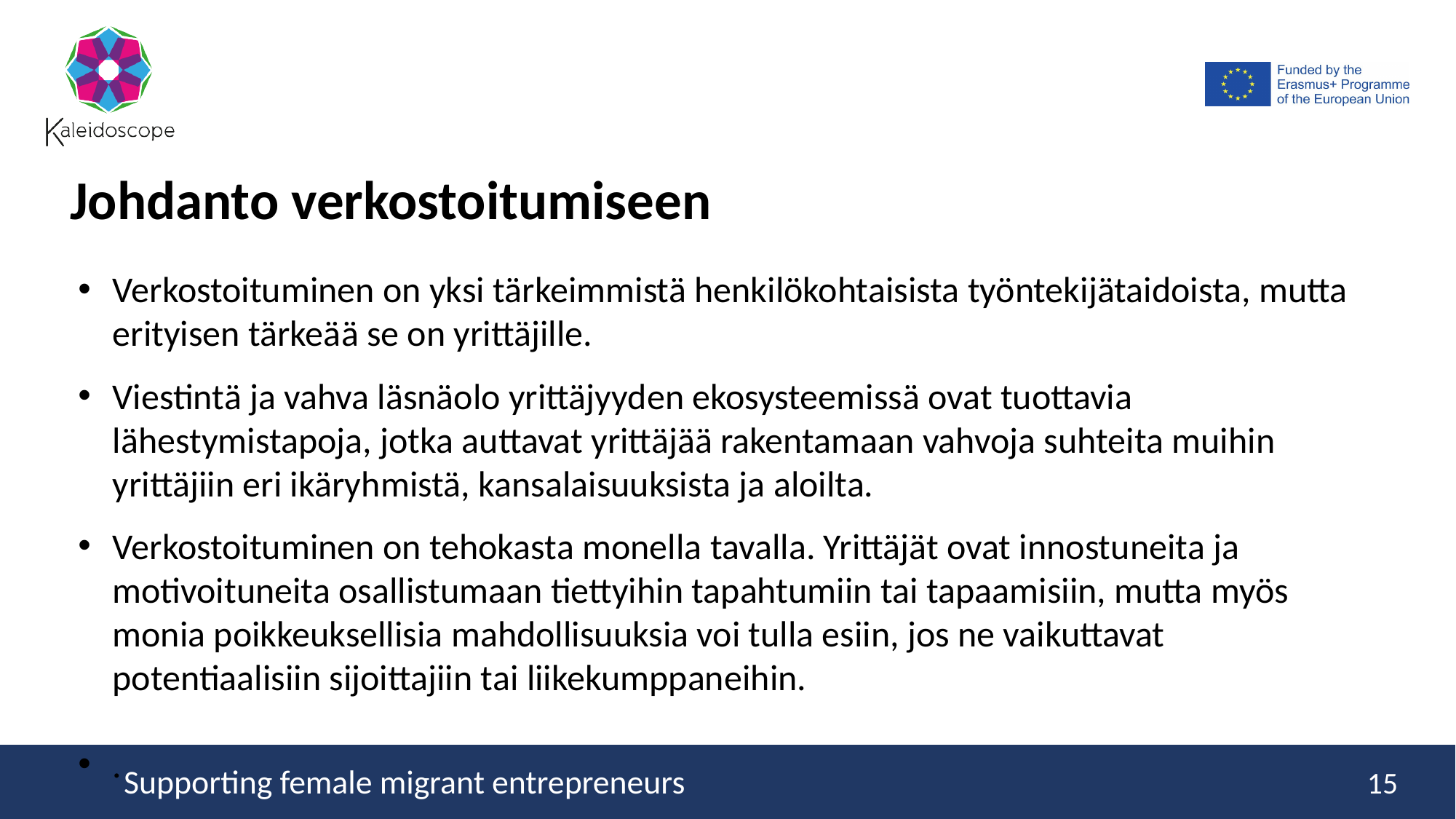

Johdanto verkostoitumiseen
Verkostoituminen on yksi tärkeimmistä henkilökohtaisista työntekijätaidoista, mutta erityisen tärkeää se on yrittäjille.

Viestintä ja vahva läsnäolo yrittäjyyden ekosysteemissä ovat tuottavia lähestymistapoja, jotka auttavat yrittäjää rakentamaan vahvoja suhteita muihin yrittäjiin eri ikäryhmistä, kansalaisuuksista ja aloilta.

Verkostoituminen on tehokasta monella tavalla. Yrittäjät ovat innostuneita ja motivoituneita osallistumaan tiettyihin tapahtumiin tai tapaamisiin, mutta myös monia poikkeuksellisia mahdollisuuksia voi tulla esiin, jos ne vaikuttavat potentiaalisiin sijoittajiin tai liikekumppaneihin.

.
15